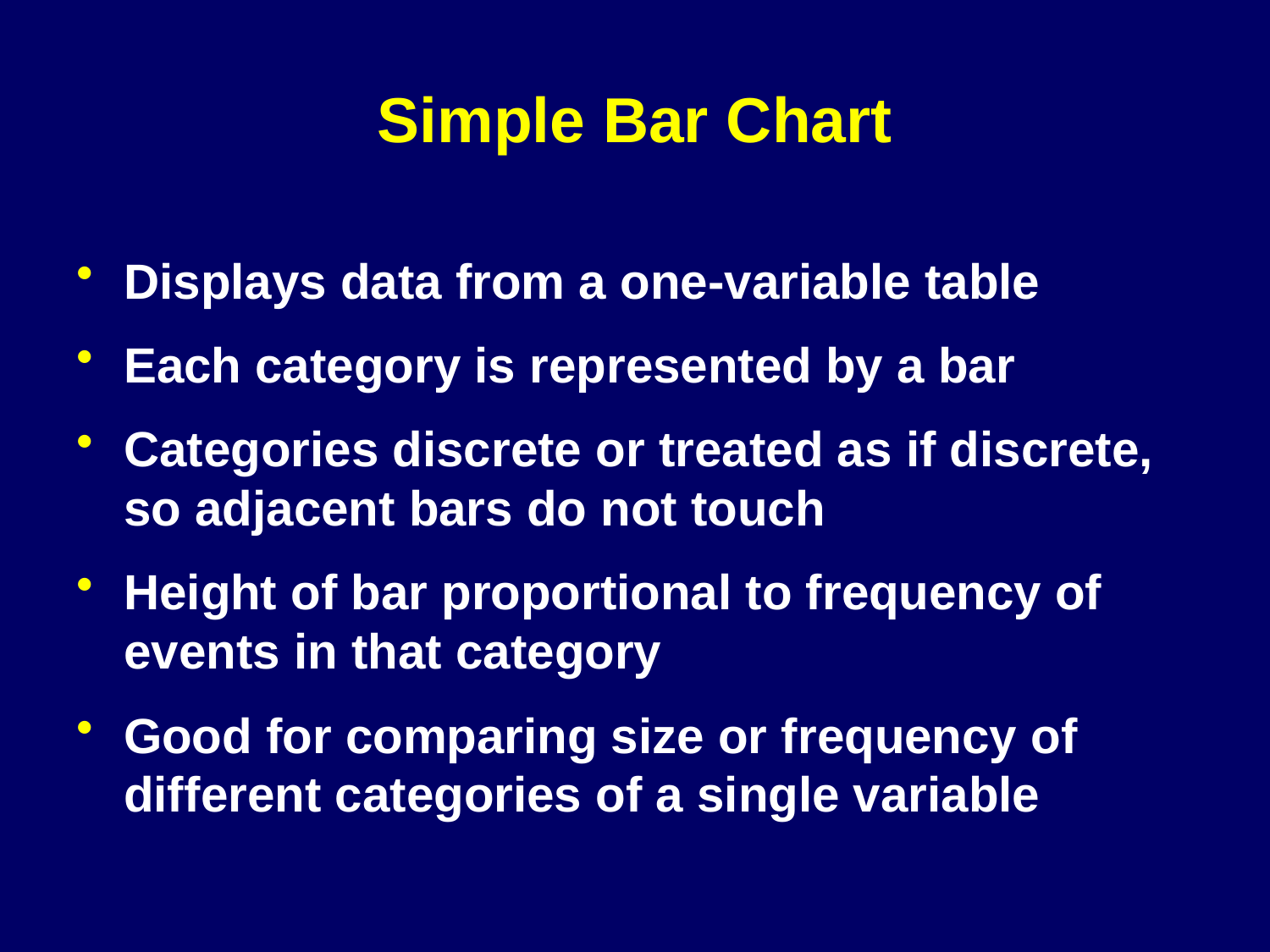

# Simple Bar Chart
Displays data from a one-variable table
Each category is represented by a bar
Categories discrete or treated as if discrete, so adjacent bars do not touch
Height of bar proportional to frequency of events in that category
Good for comparing size or frequency of different categories of a single variable